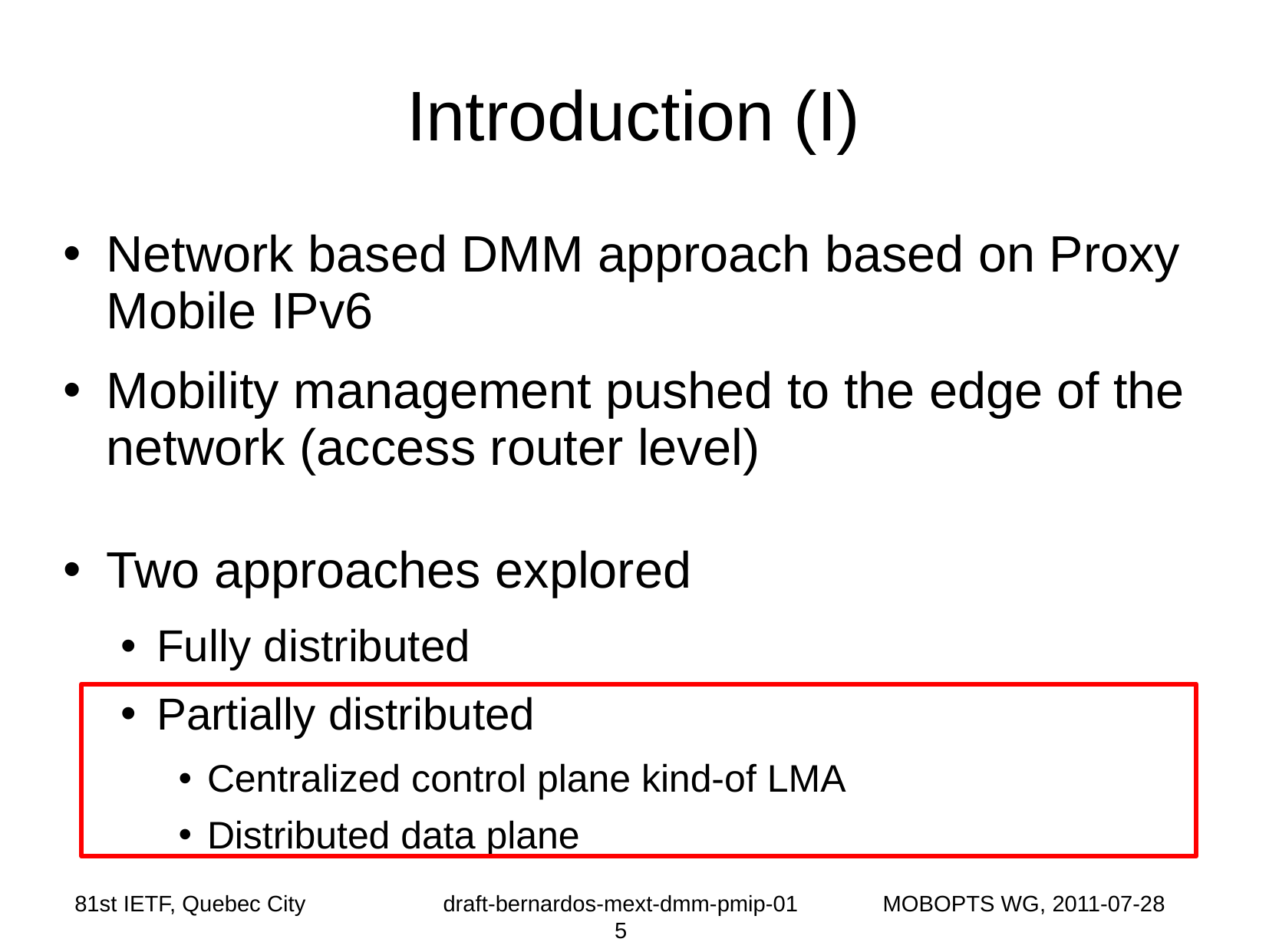

# Introduction (I)
Network based DMM approach based on Proxy Mobile IPv6
Mobility management pushed to the edge of the network (access router level)

Two approaches explored
Fully distributed
Partially distributed
Centralized control plane kind-of LMA
Distributed data plane